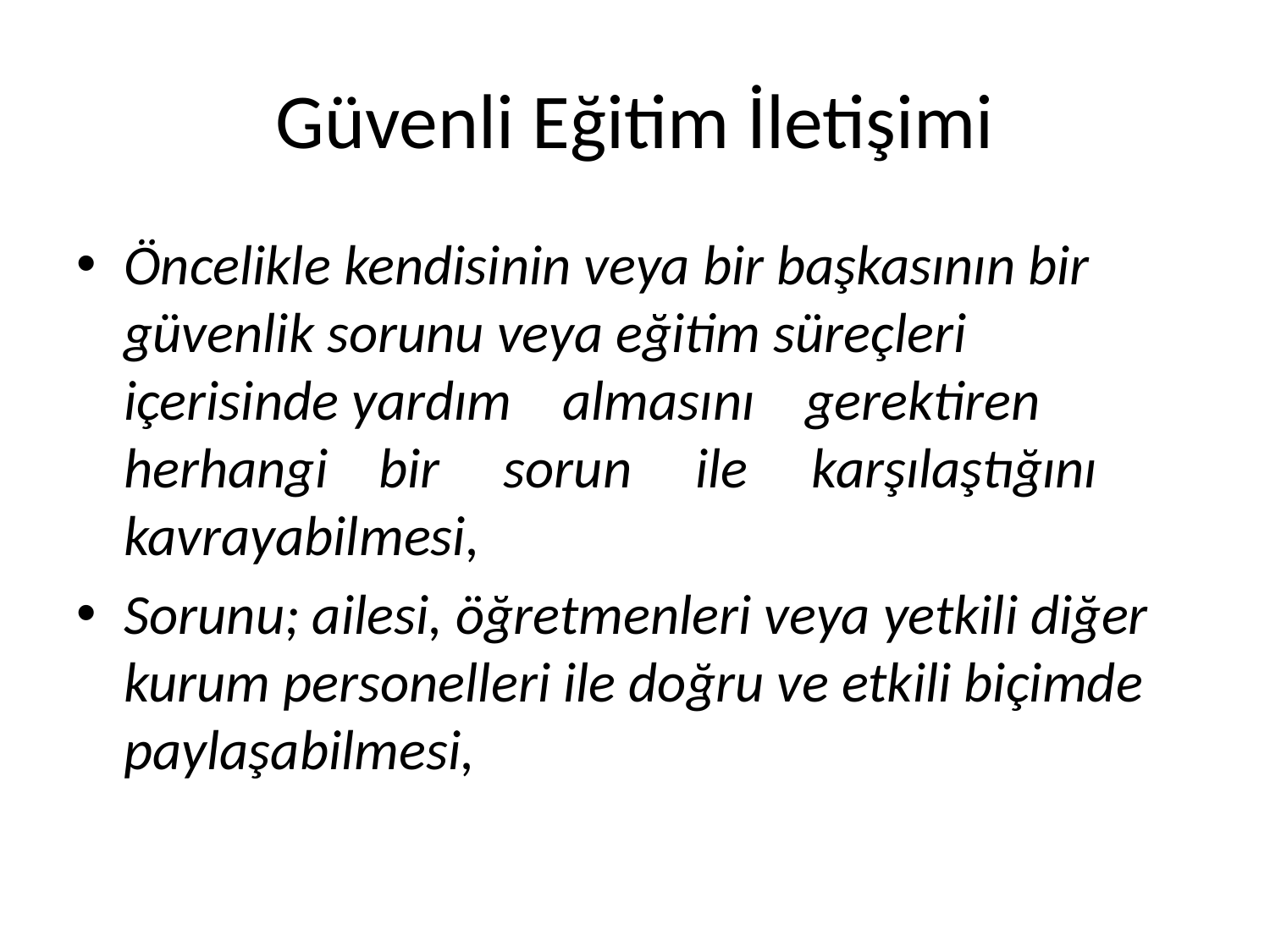

# Güvenli Eğitim İletişimi
Öncelikle kendisinin veya bir başkasının bir güvenlik sorunu veya eğitim süreçleri içerisinde yardım    almasını    gerektiren    herhangi    bir     sorun     ile     karşılaştığını kavrayabilmesi,
Sorunu; ailesi, öğretmenleri veya yetkili diğer kurum personelleri ile doğru ve etkili biçimde paylaşabilmesi,